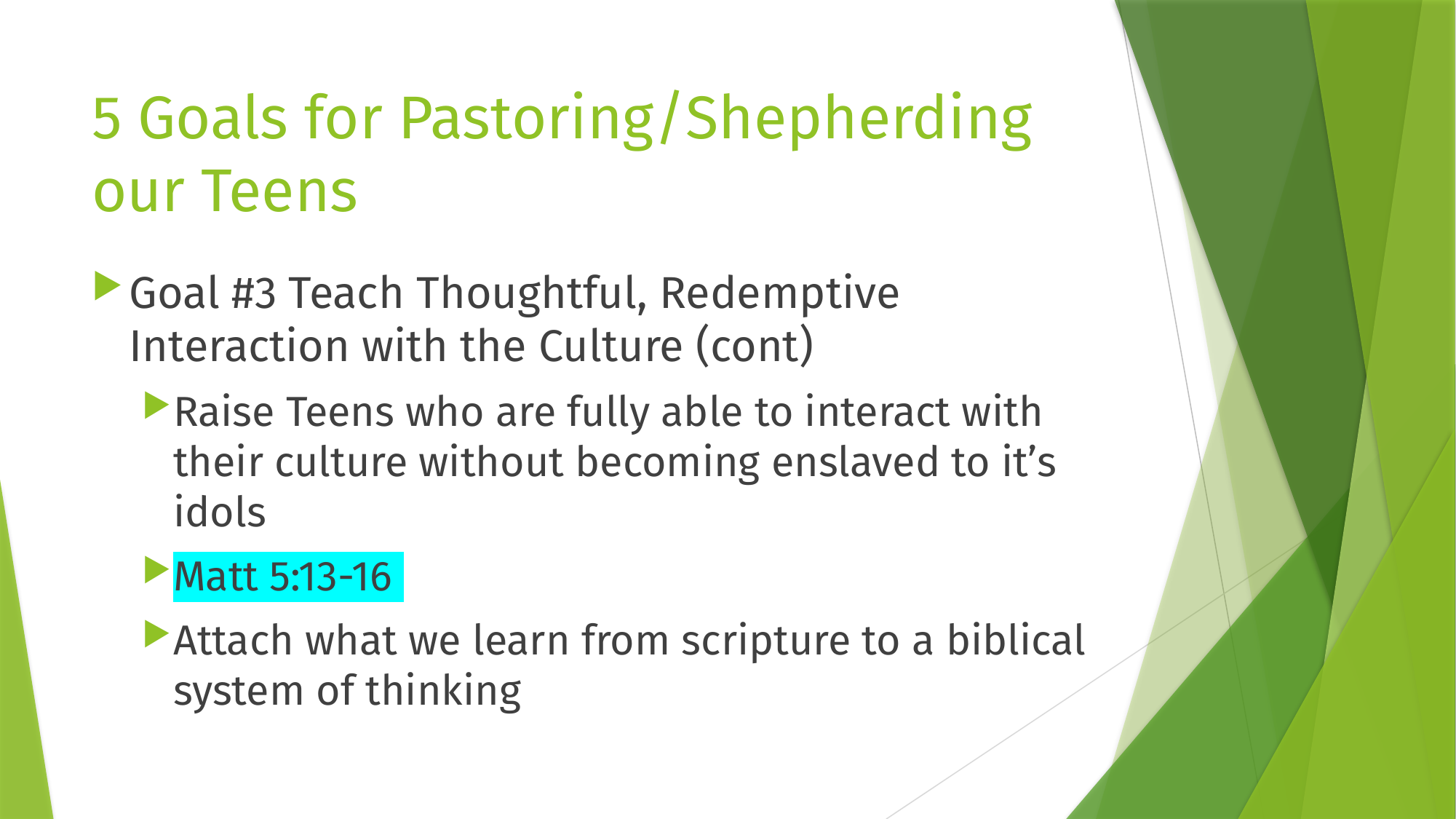

# 5 Goals for Pastoring/Shepherding our Teens
Goal #3 Teach Thoughtful, Redemptive Interaction with the Culture (cont)
Raise Teens who are fully able to interact with their culture without becoming enslaved to it’s idols
Matt 5:13-16
Attach what we learn from scripture to a biblical system of thinking